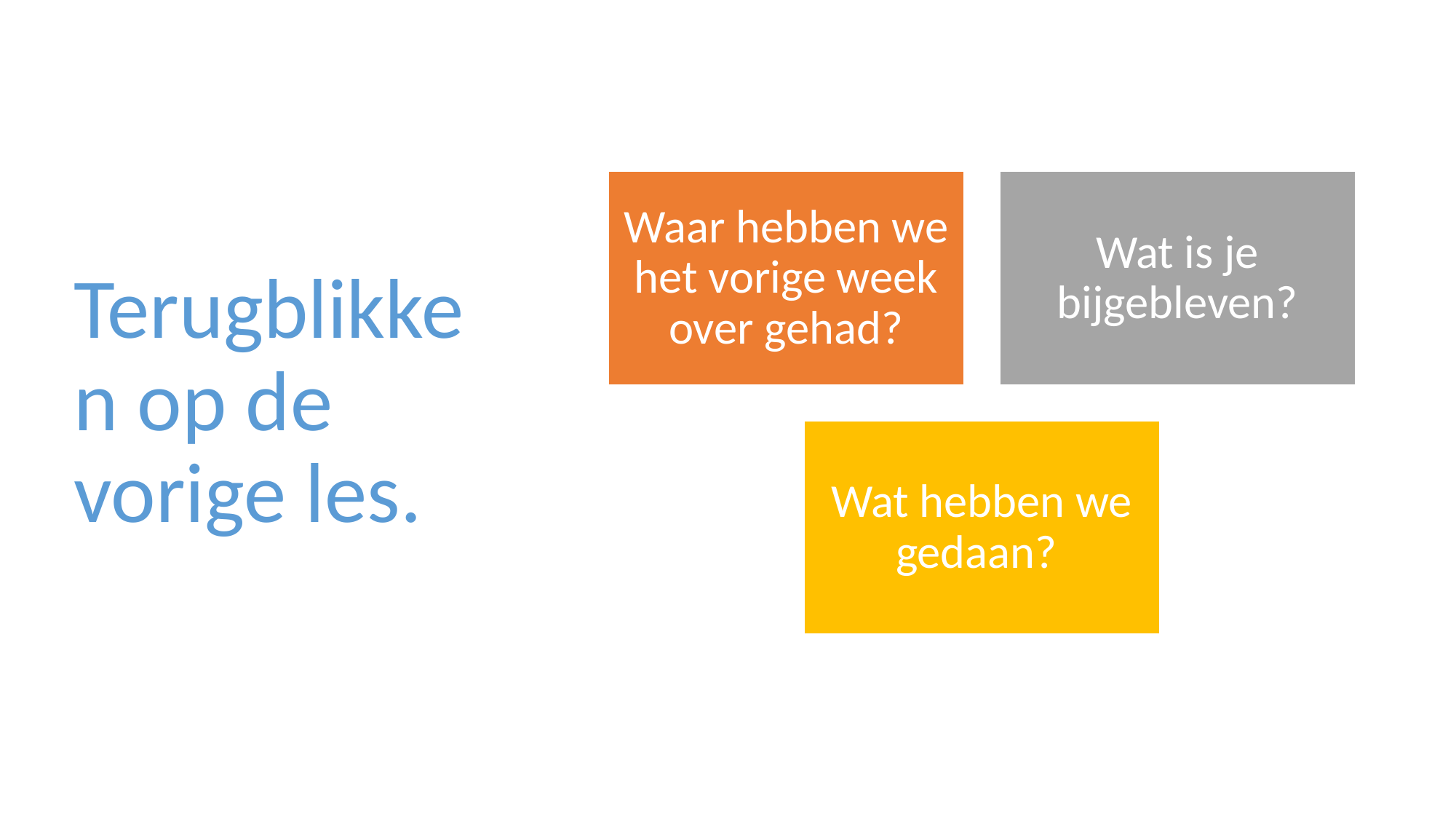

# Terugblikken op de vorige les.
Waar hebben we het vorige week over gehad?
Wat is je bijgebleven?
Wat hebben we gedaan?